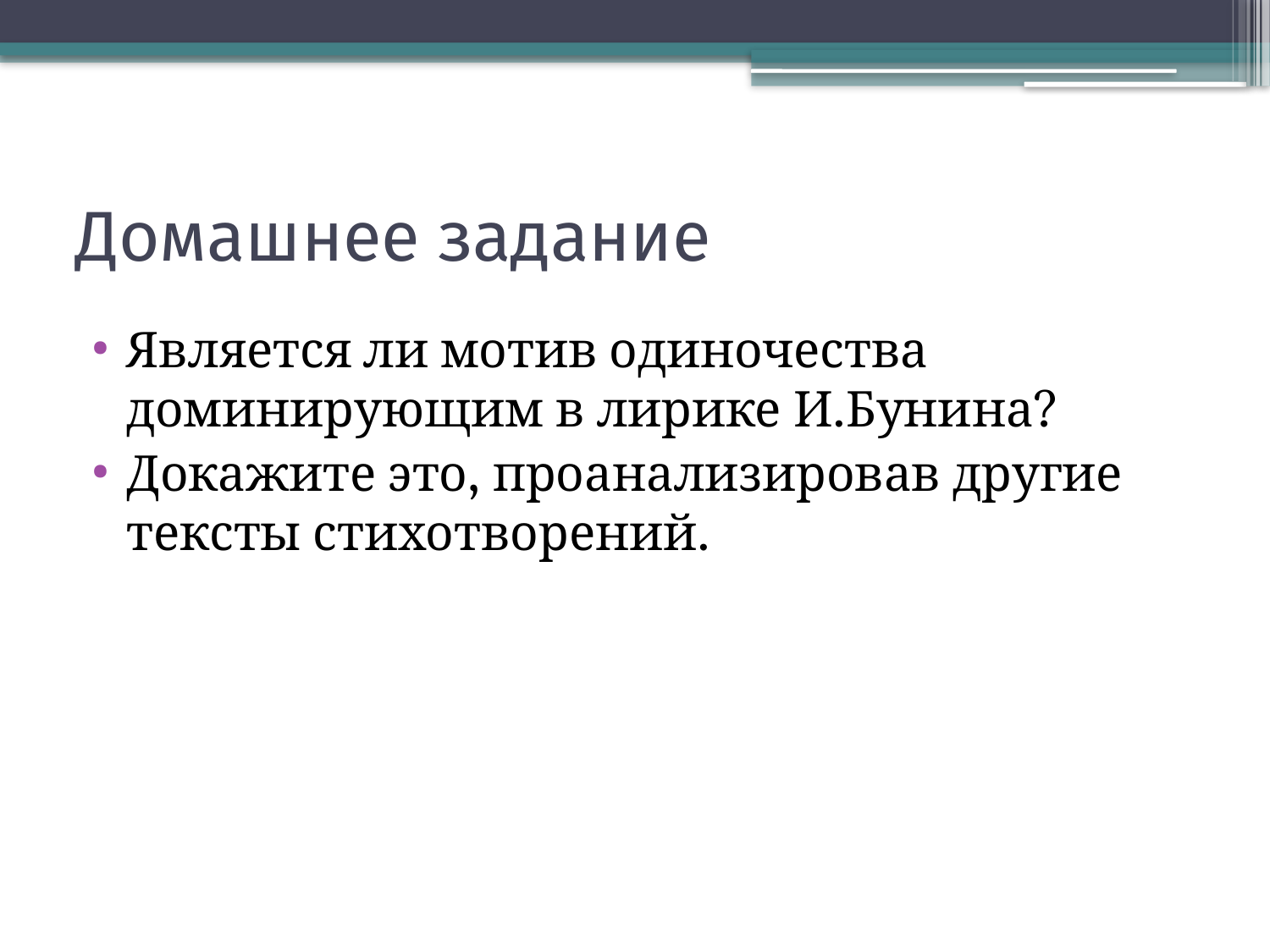

# Домашнее задание
Является ли мотив одиночества доминирующим в лирике И.Бунина?
Докажите это, проанализировав другие тексты стихотворений.